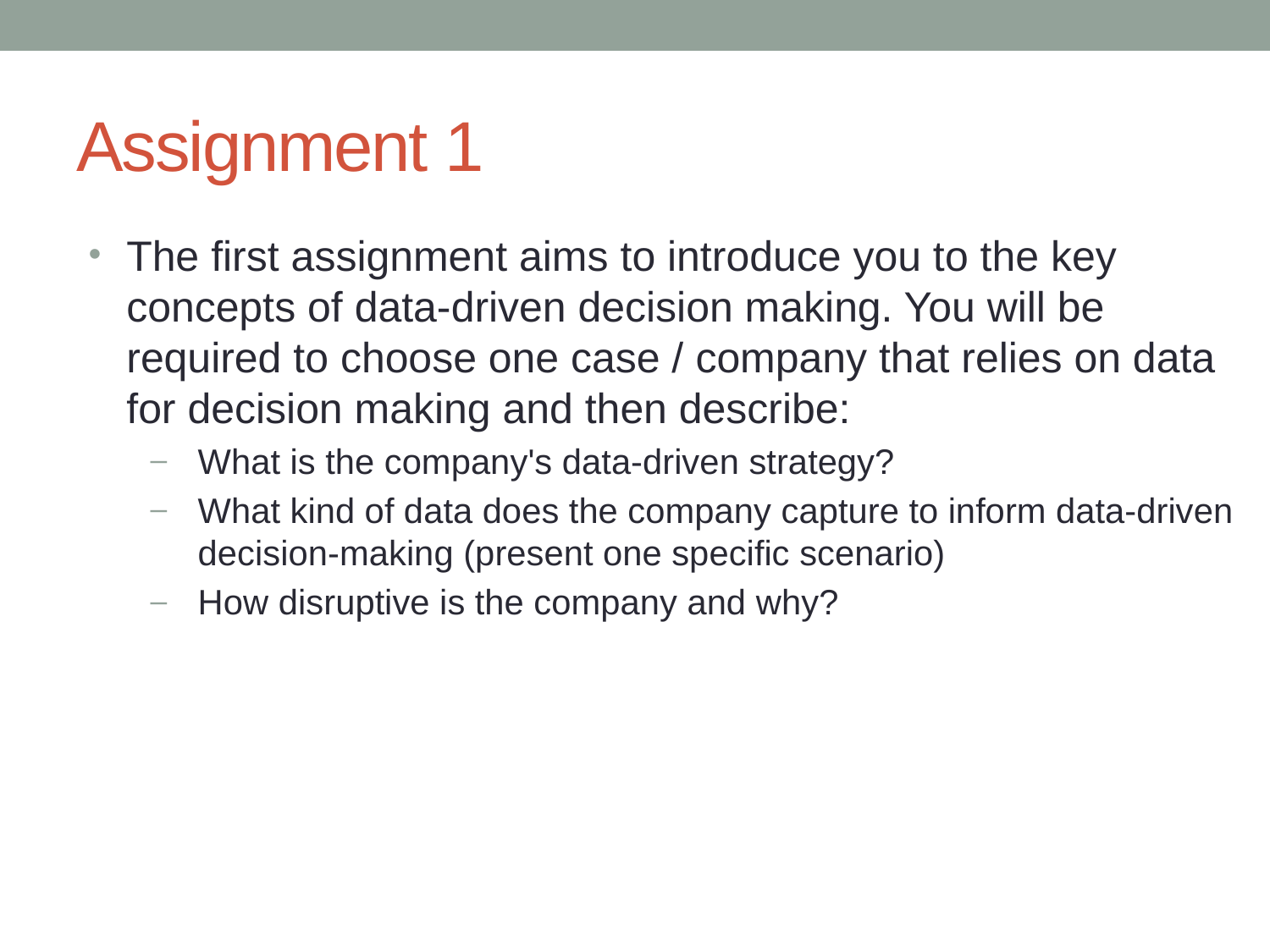

# Assignment 1
The first assignment aims to introduce you to the key concepts of data-driven decision making. You will be required to choose one case / company that relies on data for decision making and then describe:
What is the company's data-driven strategy?
What kind of data does the company capture to inform data-driven decision-making (present one specific scenario)
How disruptive is the company and why?